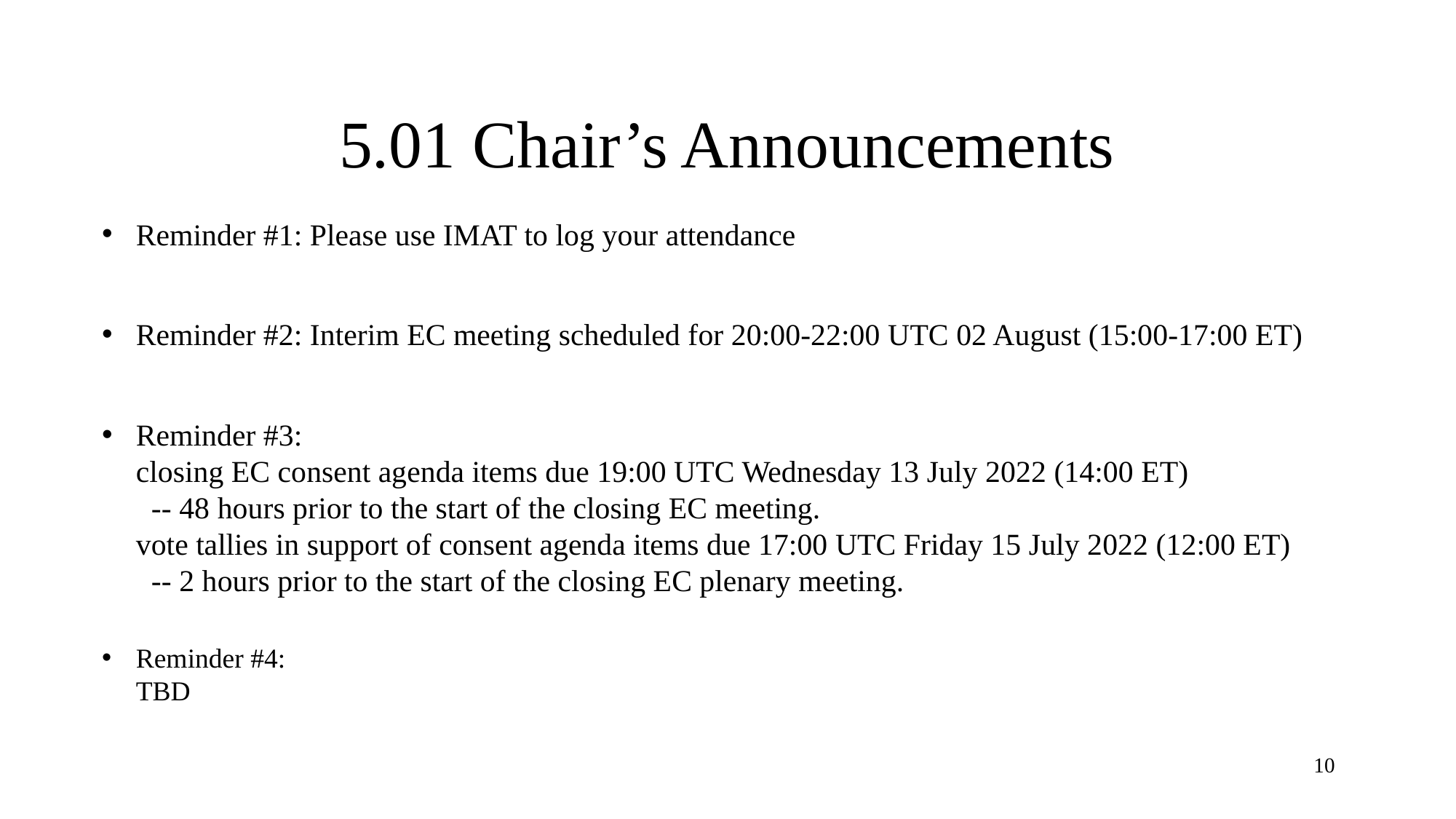

# 5.01 Chair’s Announcements
Reminder #1: Please use IMAT to log your attendance

Reminder #2: Interim EC meeting scheduled for 20:00-22:00 UTC 02 August (15:00-17:00 ET)

Reminder #3:
closing EC consent agenda items due 19:00 UTC Wednesday 13 July 2022 (14:00 ET)
  -- 48 hours prior to the start of the closing EC meeting.  
vote tallies in support of consent agenda items due 17:00 UTC Friday 15 July 2022 (12:00 ET)
  -- 2 hours prior to the start of the closing EC plenary meeting.
Reminder #4:
TBD

10